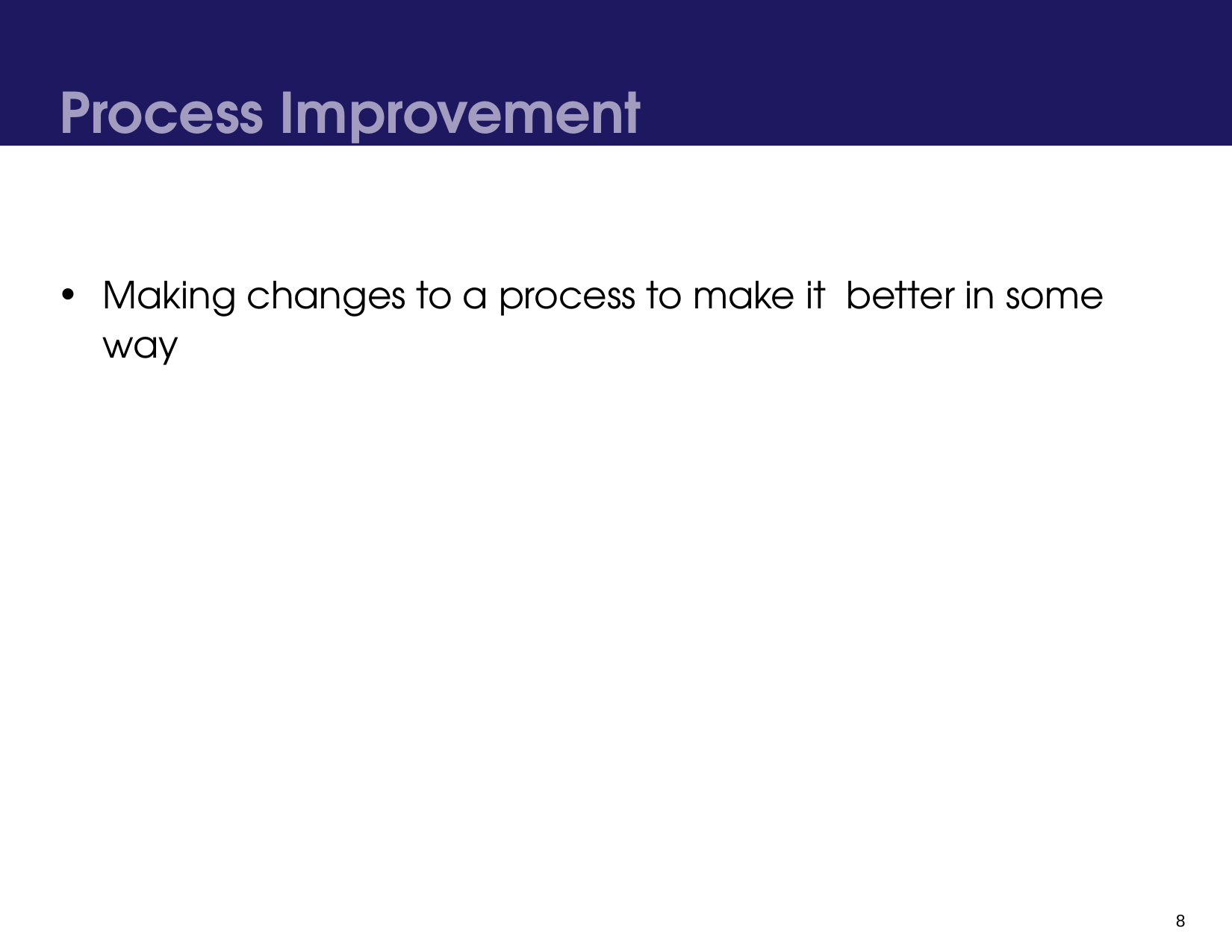

# Process Improvement
Making changes to a process to make it  better in some way

8